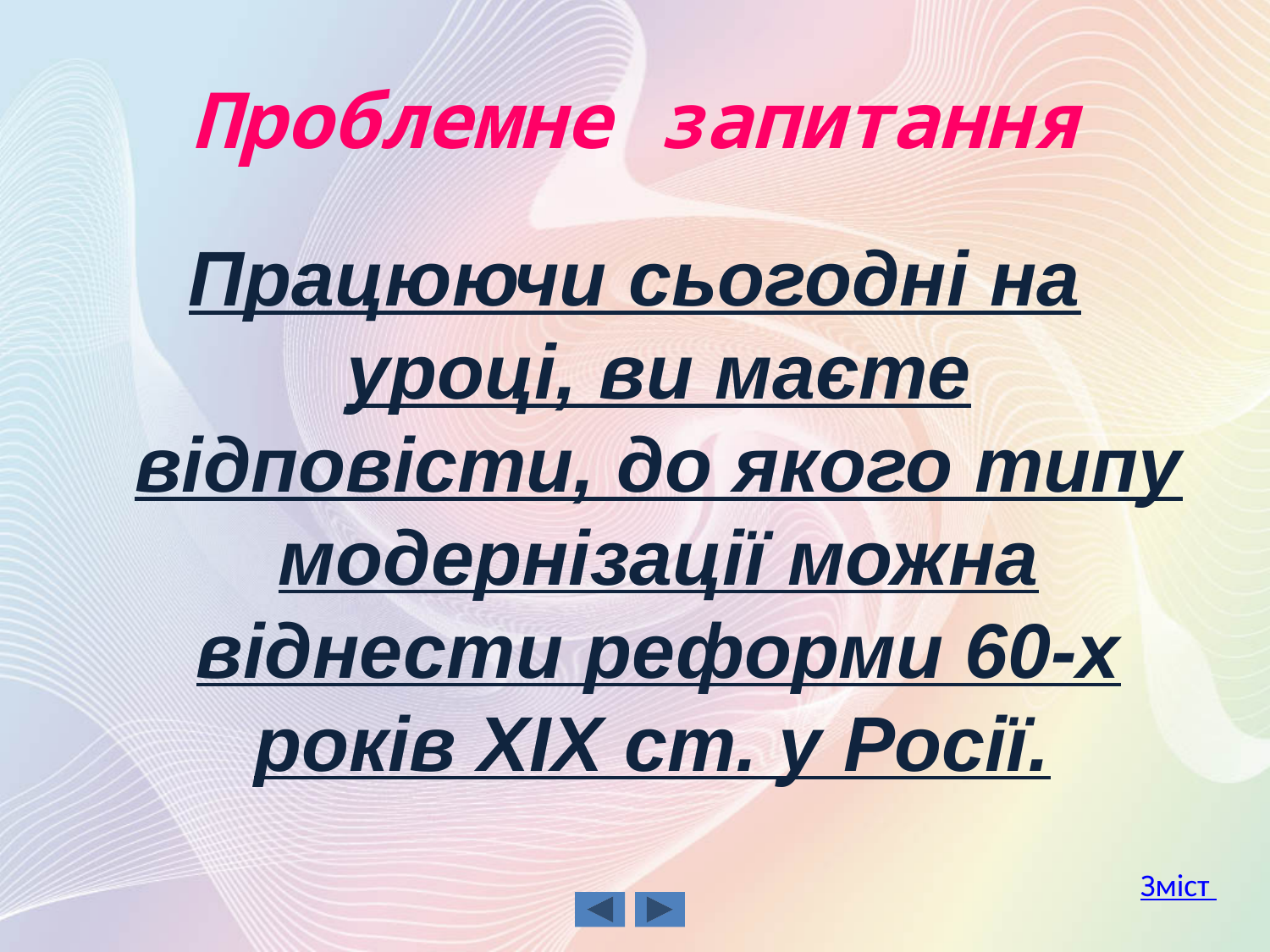

# Проблемне запитання
Працюючи сьогодні на уроці, ви маєте відповісти, до якого типу модернізації можна віднести реформи 60-х років ХІХ ст. у Росії.
Зміст